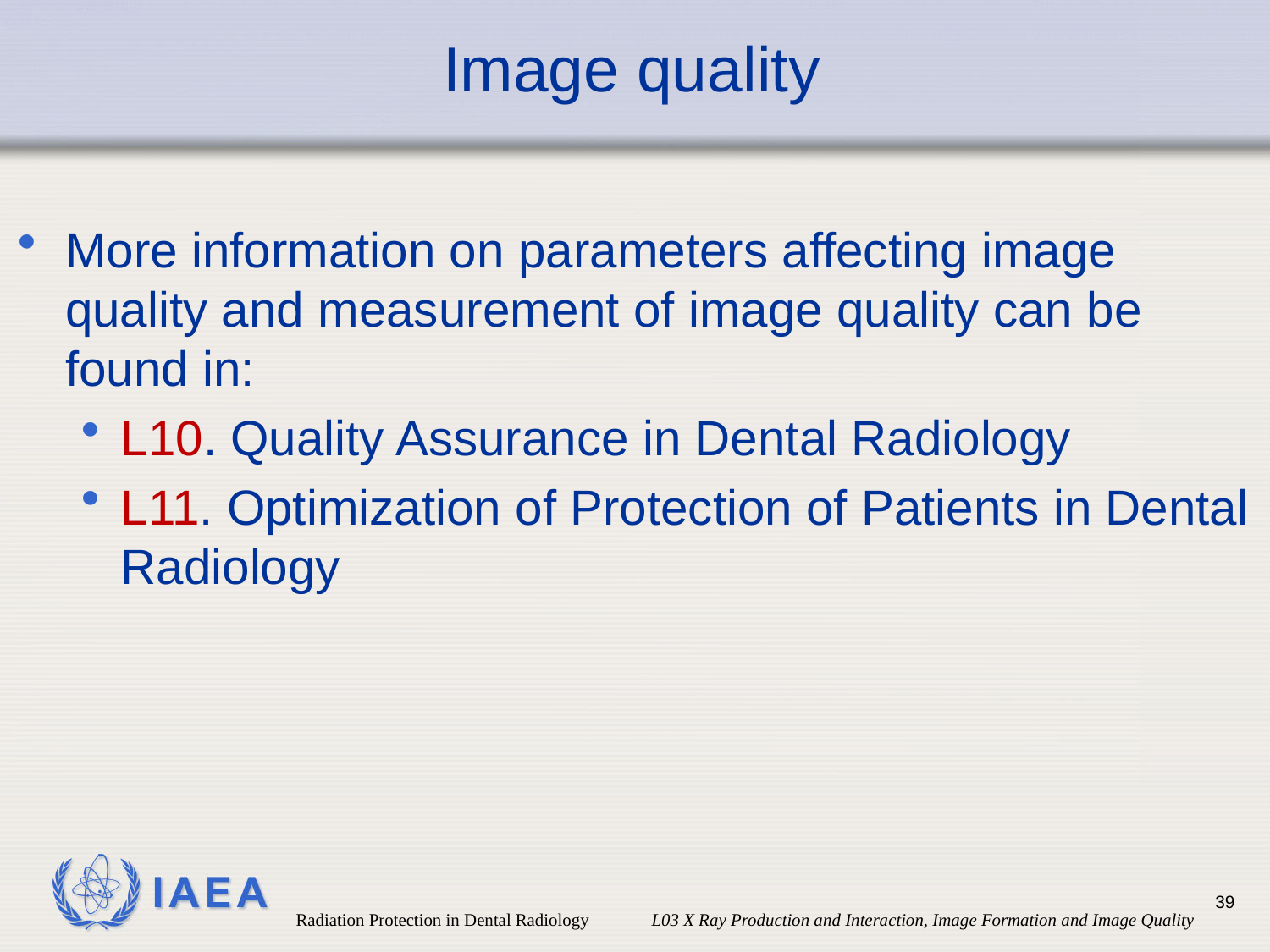

# Image quality
More information on parameters affecting image quality and measurement of image quality can be found in:
L10. Quality Assurance in Dental Radiology
L11. Optimization of Protection of Patients in Dental Radiology

39
Radiation Protection in Dental Radiology              L03 X Ray Production and Interaction, Image Formation and Image Quality